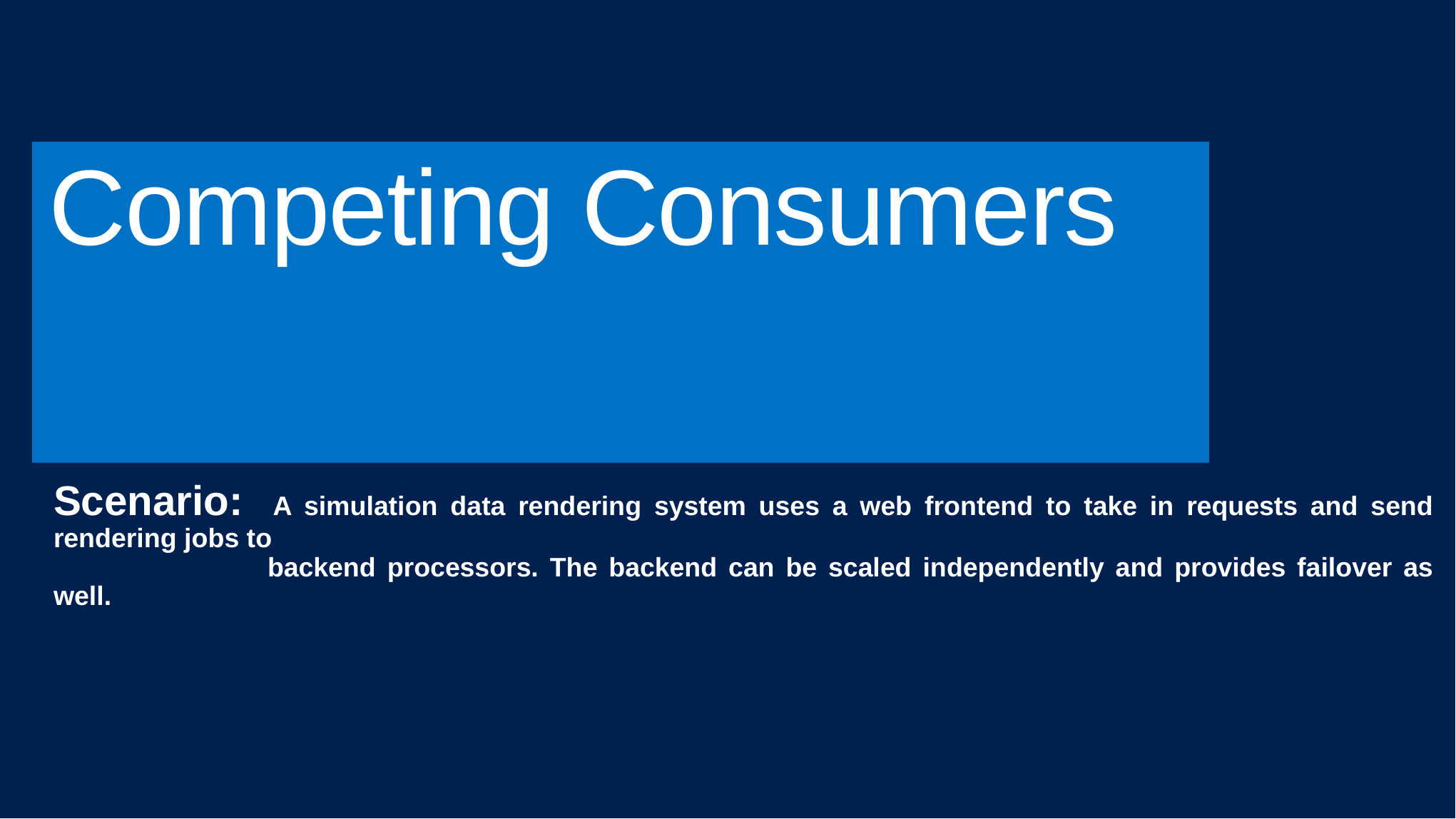

# Competing Consumers
Scenario: 	A simulation data rendering system uses a web frontend to take in requests and send rendering jobs to
		backend processors. The backend can be scaled independently and provides failover as well.